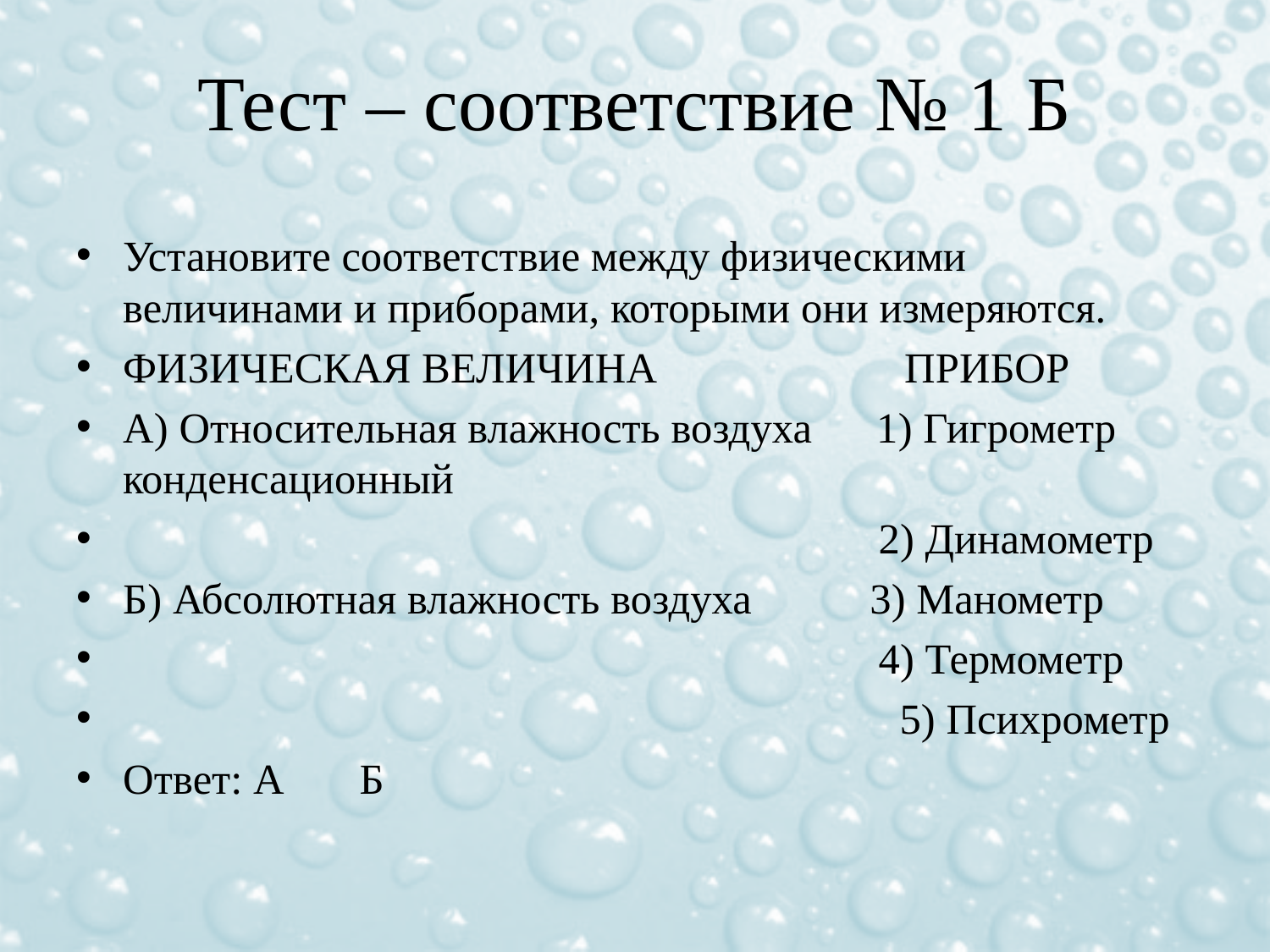

# Тест – соответствие № 1 Б
Установите соответствие между физическими величинами и приборами, которыми они измеряются.
ФИЗИЧЕСКАЯ ВЕЛИЧИНА                       ПРИБОР
А) Относительная влажность воздуха      1) Гигрометр конденсационный
                                                                      2) Динамометр
Б) Абсолютная влажность воздуха           3) Манометр
                                                                      4) Термометр
									                                                               5) Психрометр
Ответ: А       Б